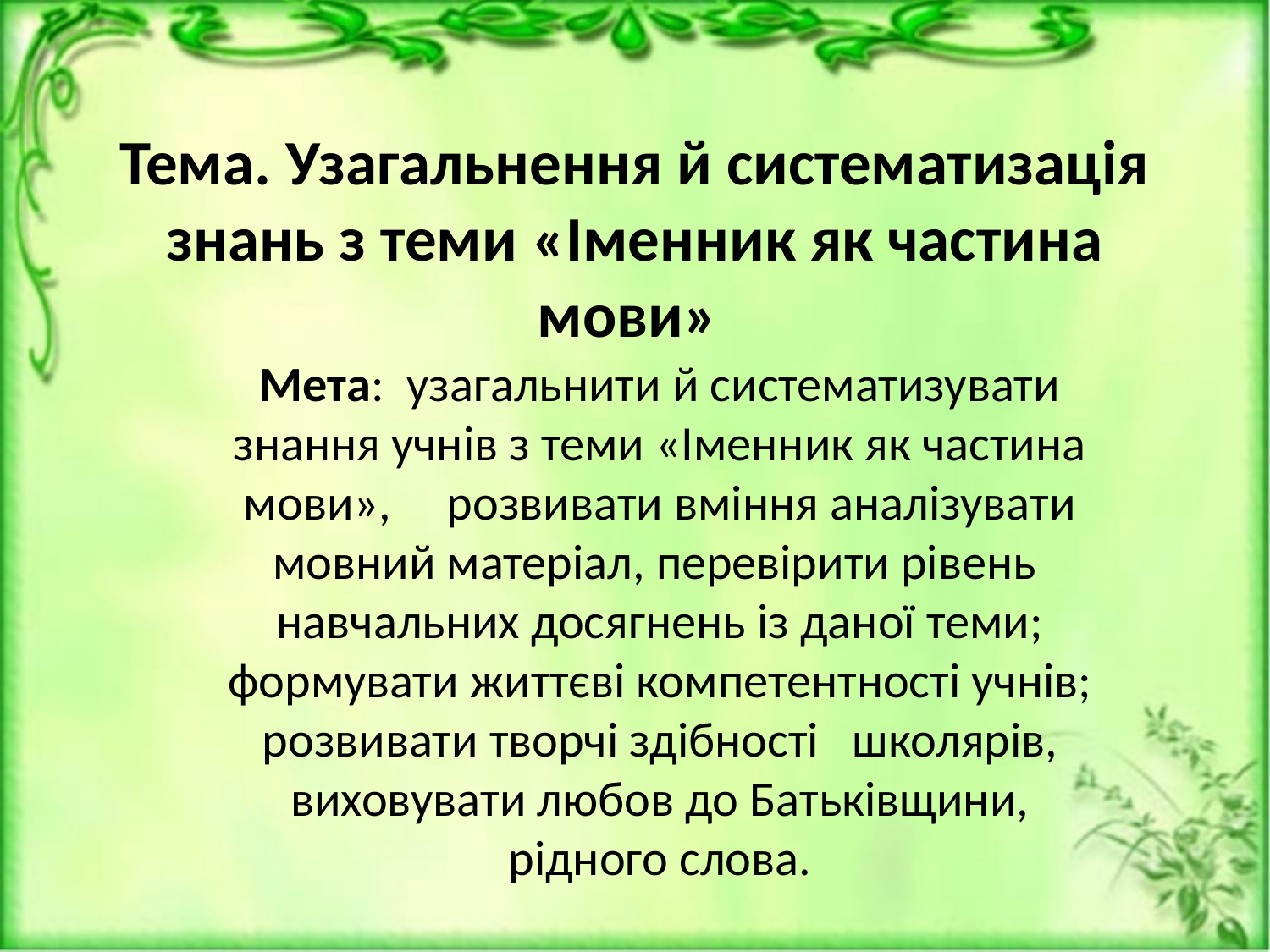

# Тема. Узагальнення й систематизація знань з теми «Іменник як частина мови»
Мета:  узагальнити й систематизувати знання учнів з теми «Іменник як частина мови»,     розвивати вміння аналізувати мовний матеріал, перевірити рівень  навчальних досягнень із даної теми; формувати життєві компетентності учнів; розвивати творчі здібності   школярів, виховувати любов до Батьківщини, рідного слова.